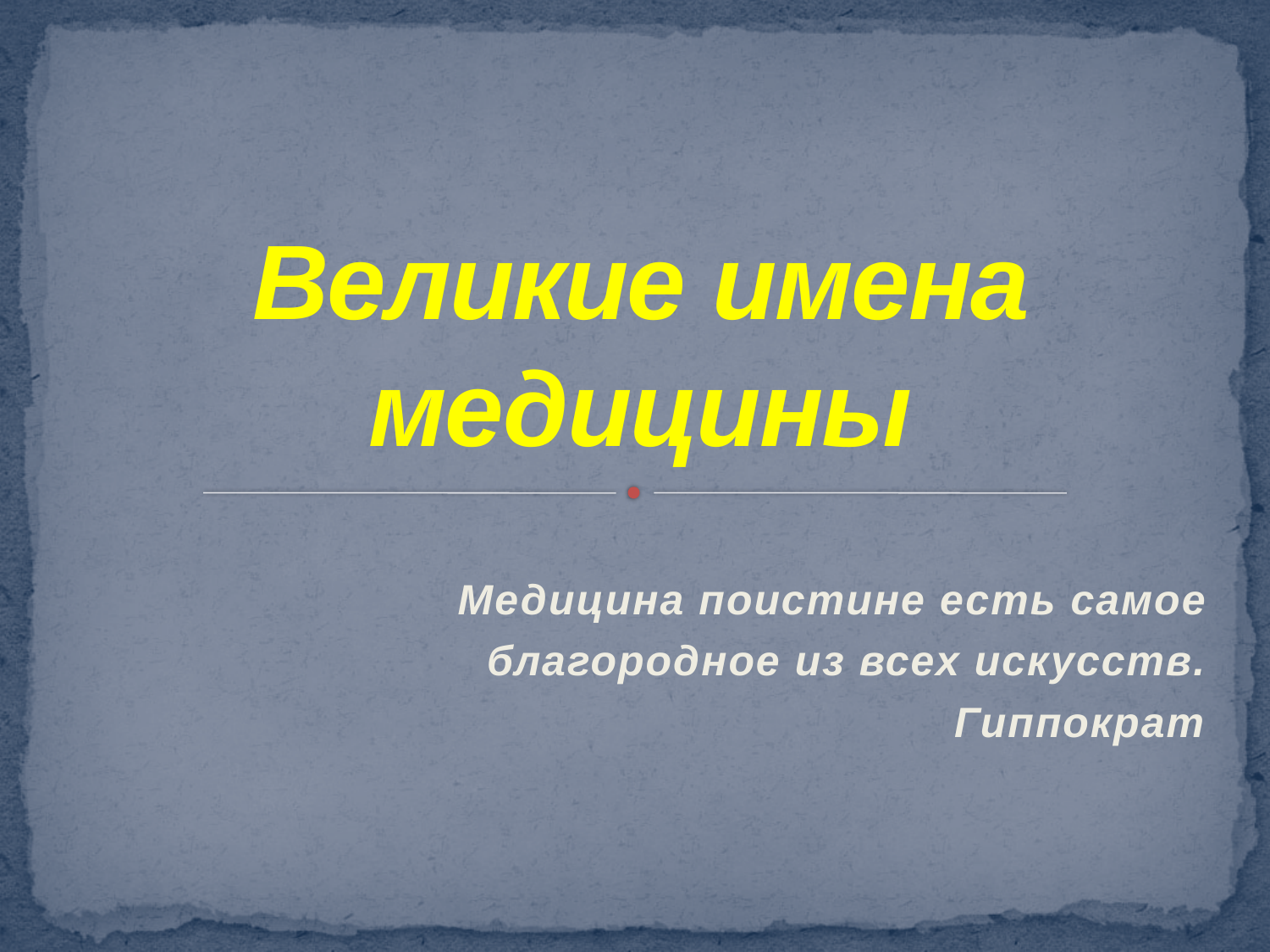

# Великие имена медицины
Медицина поистине есть самое
 благородное из всех искусств.
 Гиппократ